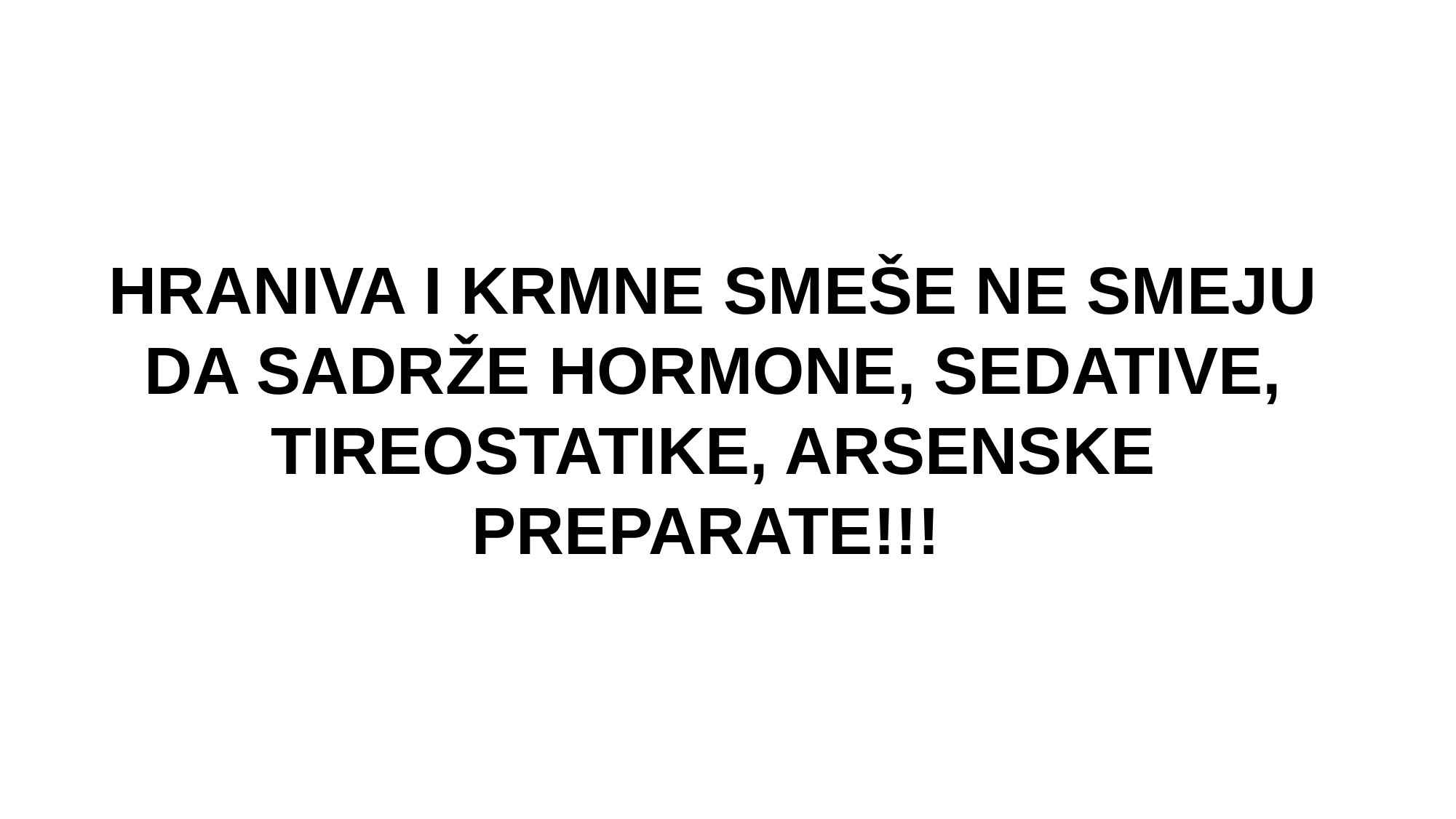

HRANIVA I KRMNE SMEŠE NE SMEJU DA SADRŽE HORMONE, SEDATIVE, TIREOSTATIKE, ARSENSKE PREPARATE!!!